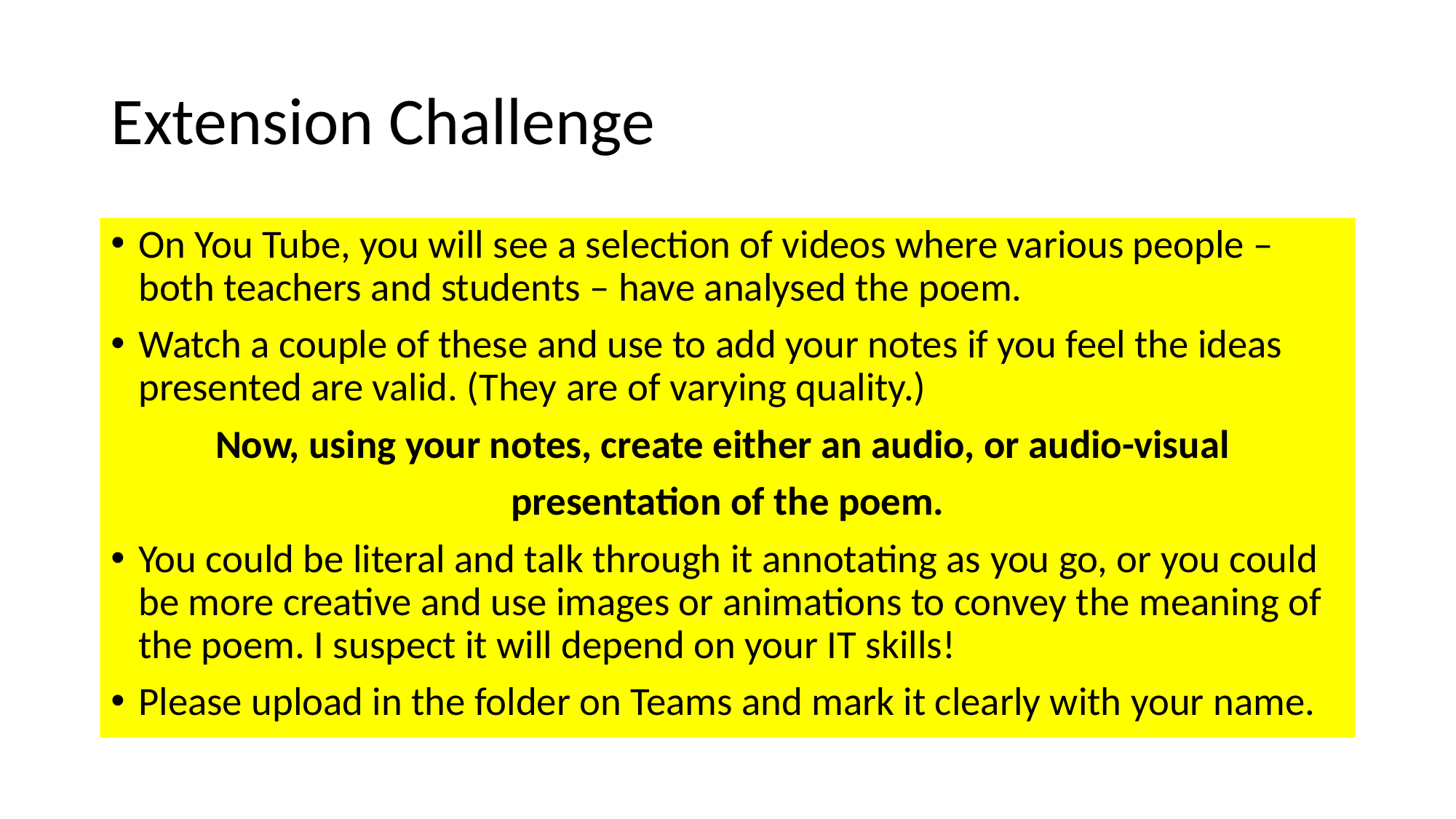

# Extension Challenge
On You Tube, you will see a selection of videos where various people – both teachers and students – have analysed the poem.
Watch a couple of these and use to add your notes if you feel the ideas presented are valid. (They are of varying quality.)
Now, using your notes, create either an audio, or audio-visual
presentation of the poem.
You could be literal and talk through it annotating as you go, or you could be more creative and use images or animations to convey the meaning of the poem. I suspect it will depend on your IT skills!
Please upload in the folder on Teams and mark it clearly with your name.